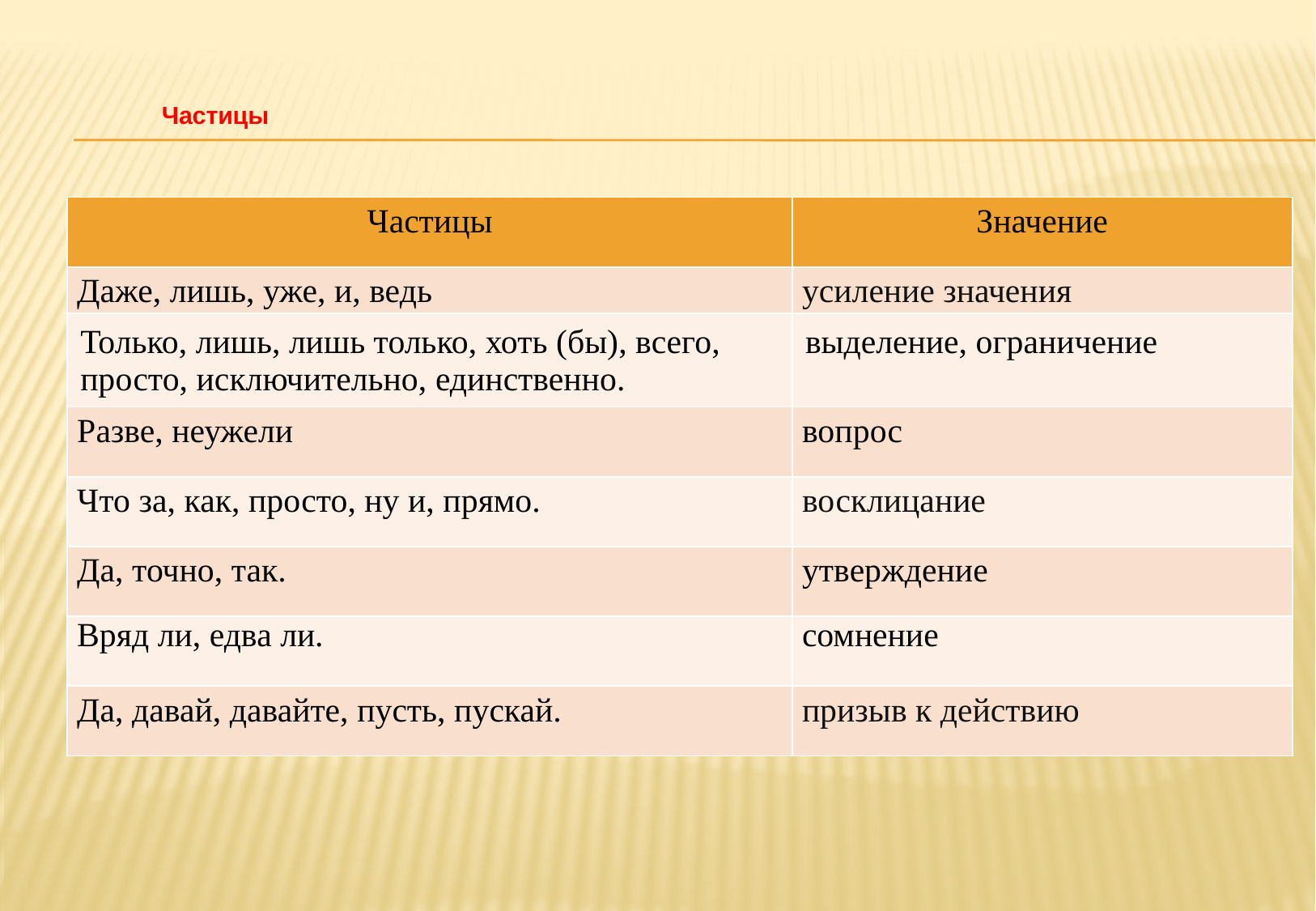

# Частицы
| Частицы | Значение |
| --- | --- |
| Даже, лишь, уже, и, ведь | усиление значения |
| Только, лишь, лишь только, хоть (бы), всего, просто, исключительно, един­ственно. | выделение, ограничение |
| Разве, неужели | вопрос |
| Что за, как, просто, ну и, прямо. | восклицание |
| Да, точно, так. | утверждение |
| Вряд ли, едва ли. | сомнение |
| Да, давай, давайте, пусть, пускай. | призыв к действию |
30